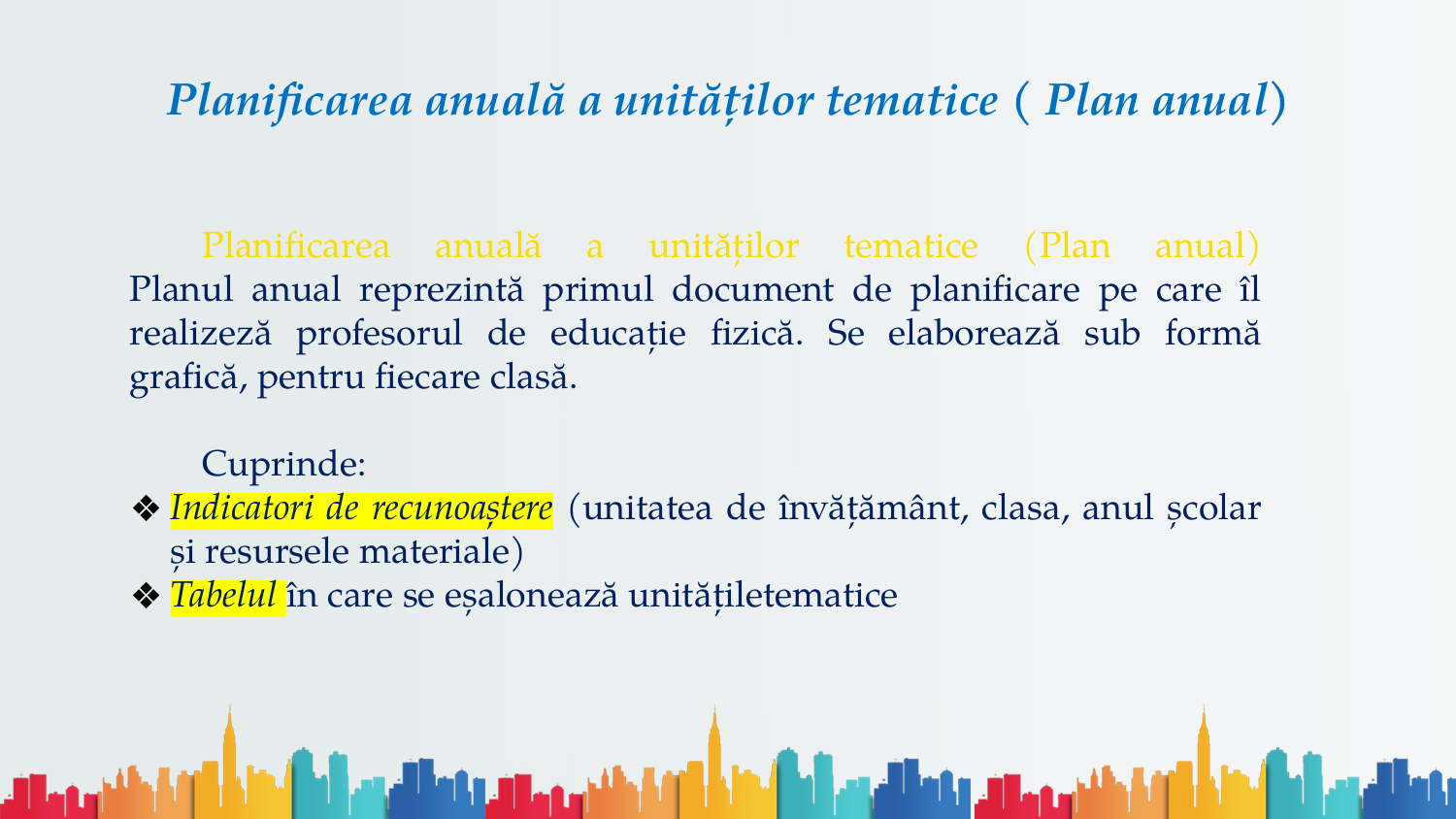

# Planificarea anuală a unităților tematice ( Plan anual)
Planificarea anuală a unităților tematice (Plan anual)
Planul anual reprezintă primul document de planificare pe care îl realizeză profesorul de educaţie fizică. Se elaborează sub formă grafică, pentru fiecare clasă.

Cuprinde:
Indicatori de recunoaştere (unitatea de învăţământ, clasa, anul şcolar şi resursele materiale)
Tabelul în care se eşalonează unităţiletematice